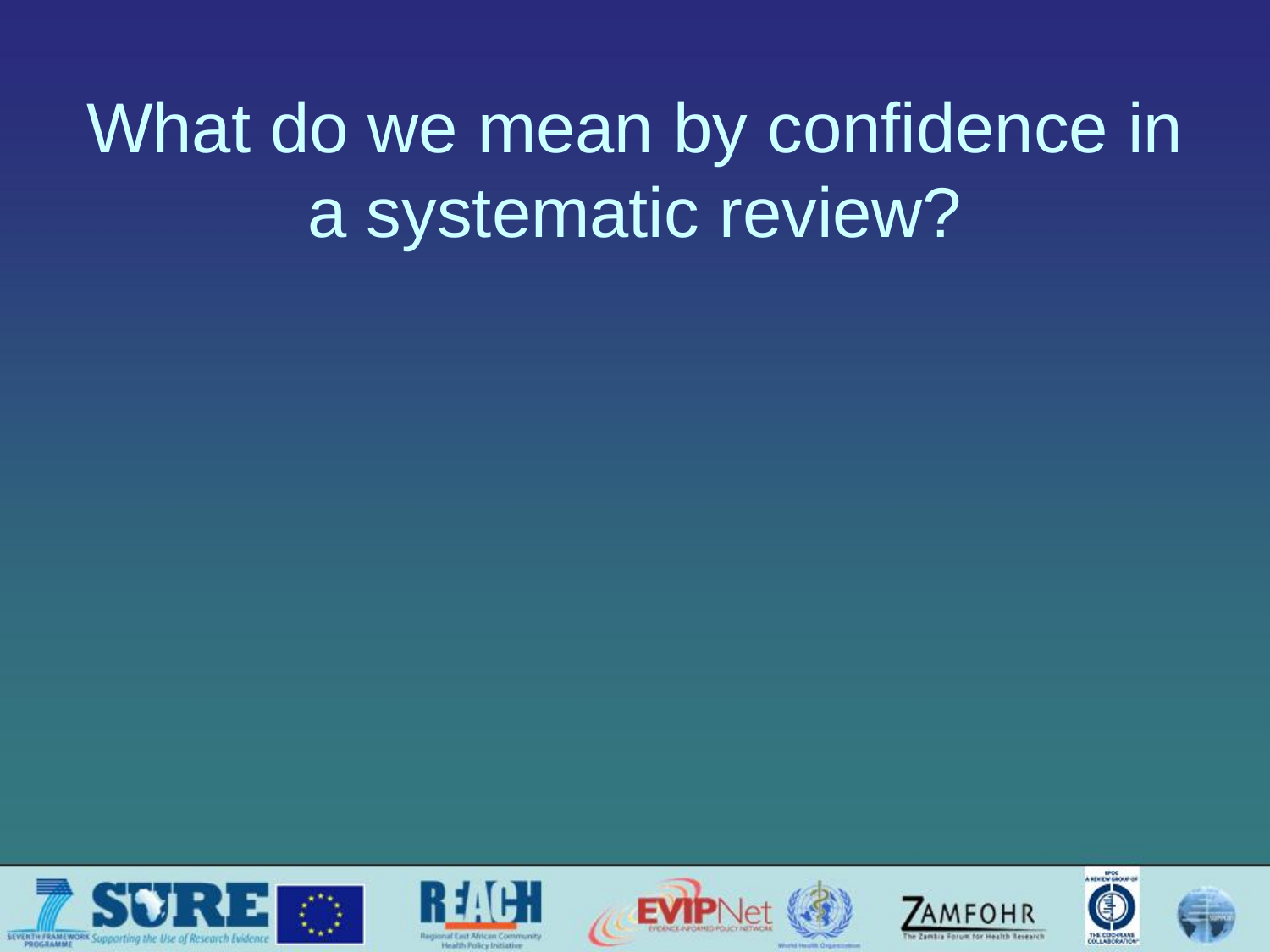

# What do we mean by confidence in a systematic review?